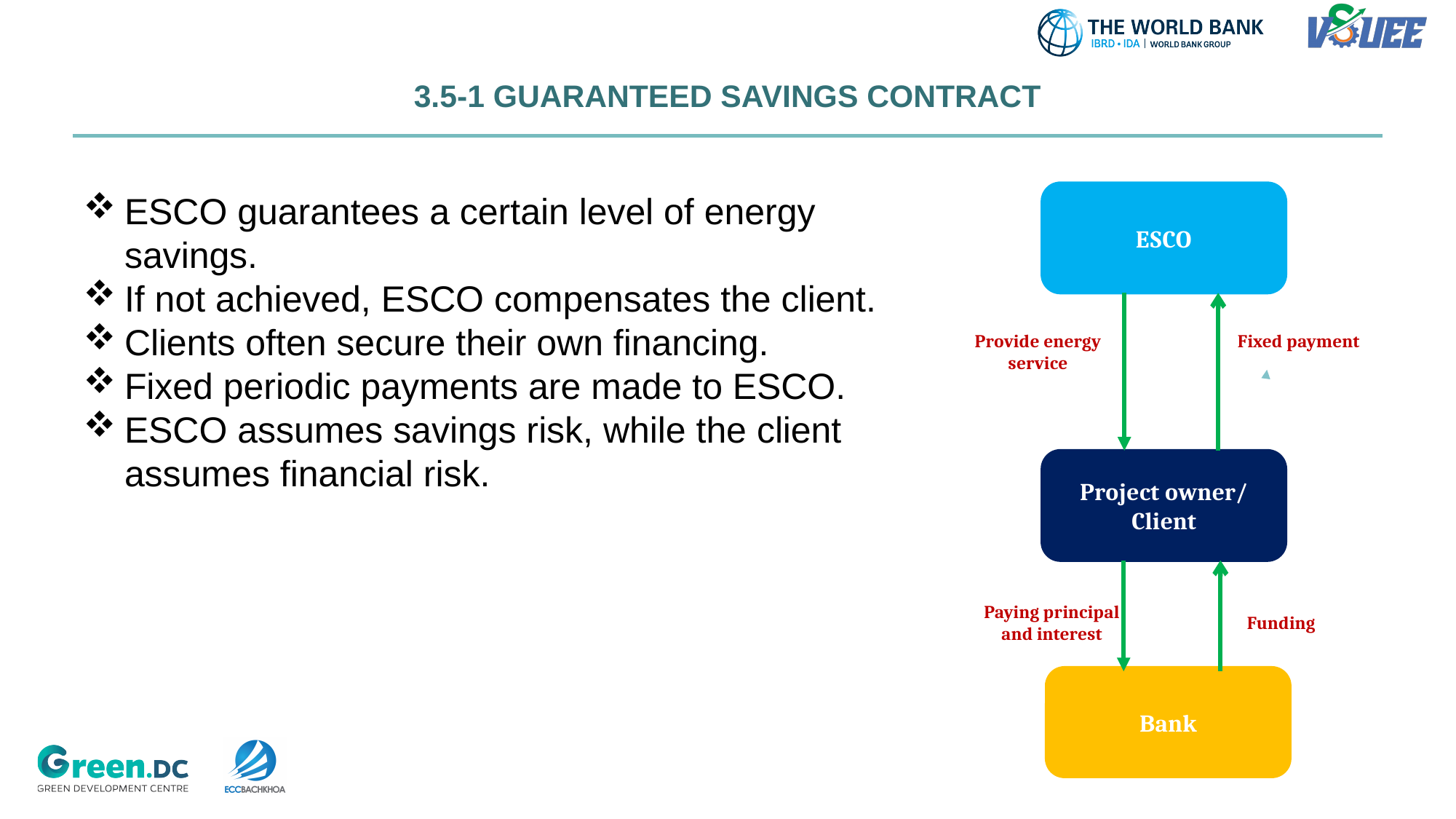

# 3.5-1 GUARANTEED SAVINGS CONTRACT
ESCO guarantees a certain level of energy savings.
If not achieved, ESCO compensates the client.
Clients often secure their own financing.
Fixed periodic payments are made to ESCO.
ESCO assumes savings risk, while the client assumes financial risk.
ESCO
Fixed payment
Provide energy service
Project owner/ Client
Paying principal and interest
Funding
Bank